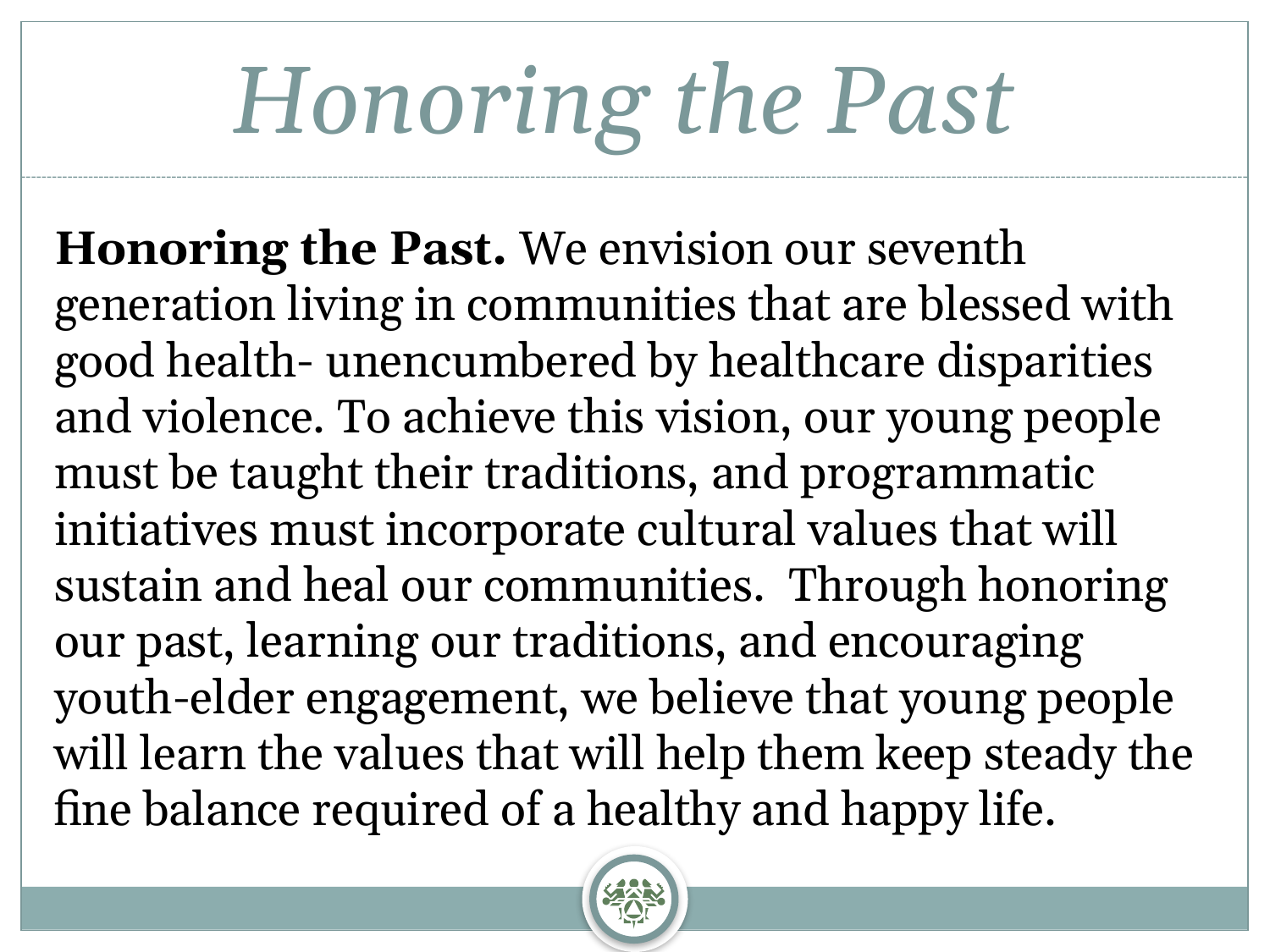

# Honoring the Past
Honoring the Past. We envision our seventh generation living in communities that are blessed with good health- unencumbered by healthcare disparities and violence. To achieve this vision, our young people must be taught their traditions, and programmatic initiatives must incorporate cultural values that will sustain and heal our communities.  Through honoring our past, learning our traditions, and encouraging youth-elder engagement, we believe that young people will learn the values that will help them keep steady the fine balance required of a healthy and happy life.